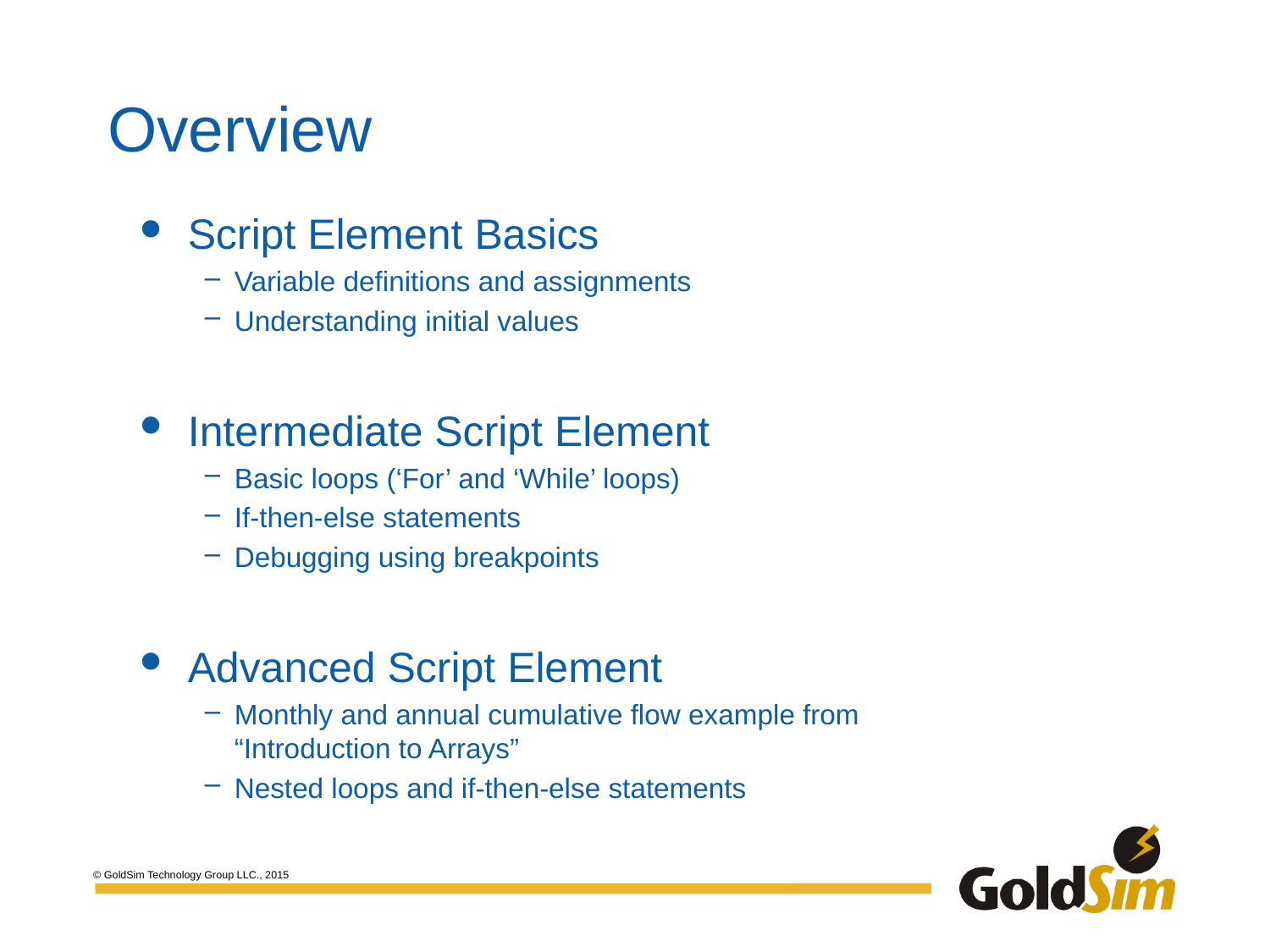

# Overview
Script Element Basics
Variable definitions and assignments
Understanding initial values

Intermediate Script Element
Basic loops (‘For’ and ‘While’ loops)
If-then-else statements
Debugging using breakpoints

Advanced Script Element
Monthly and annual cumulative flow example from “Introduction to Arrays”
Nested loops and if-then-else statements